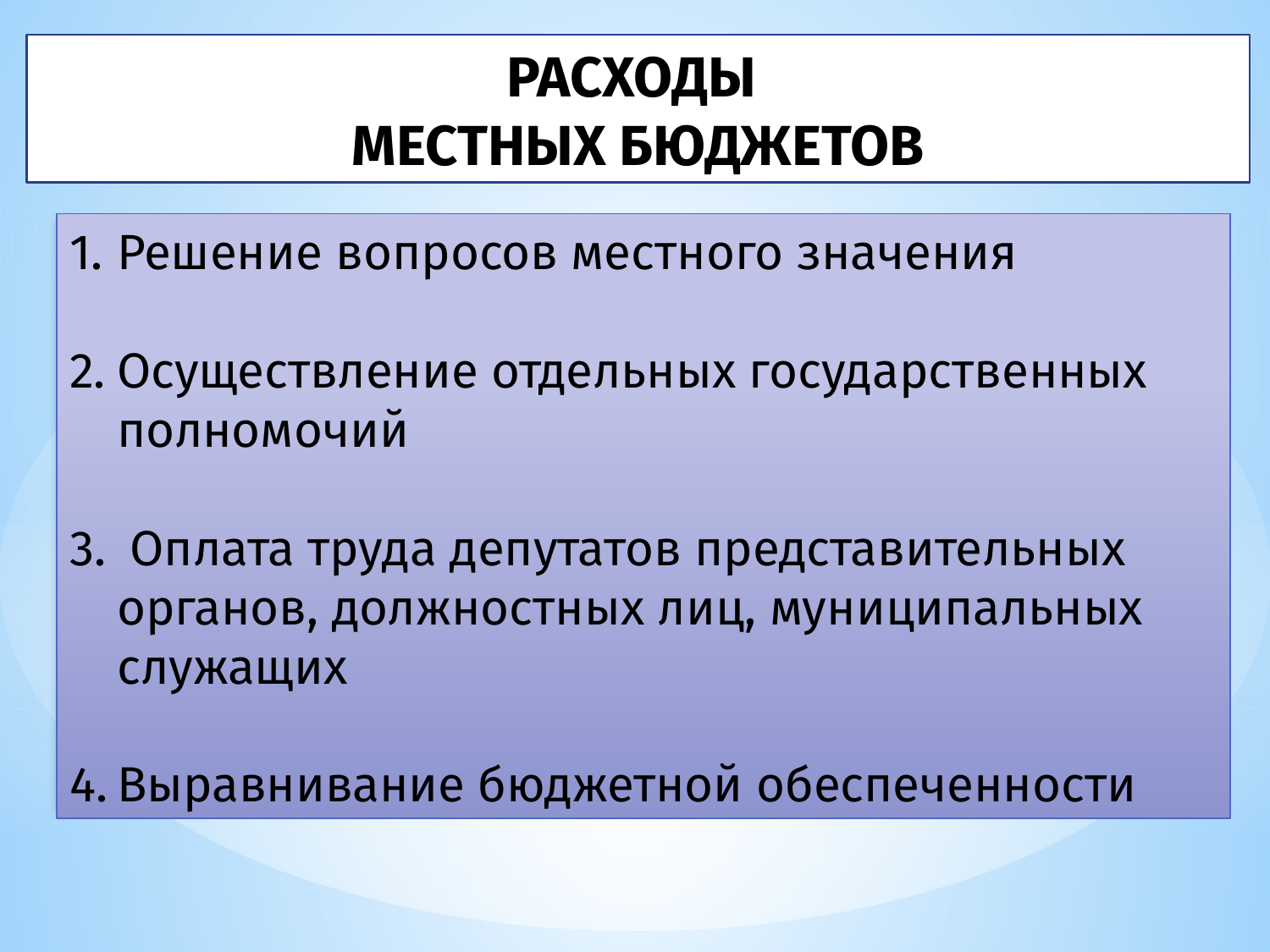

РАСХОДЫ
МЕСТНЫХ БЮДЖЕТОВ
Решение вопросов местного значения

Осуществление отдельных государственных полномочий

 Оплата труда депутатов представительных органов, должностных лиц, муниципальных служащих

Выравнивание бюджетной обеспеченности